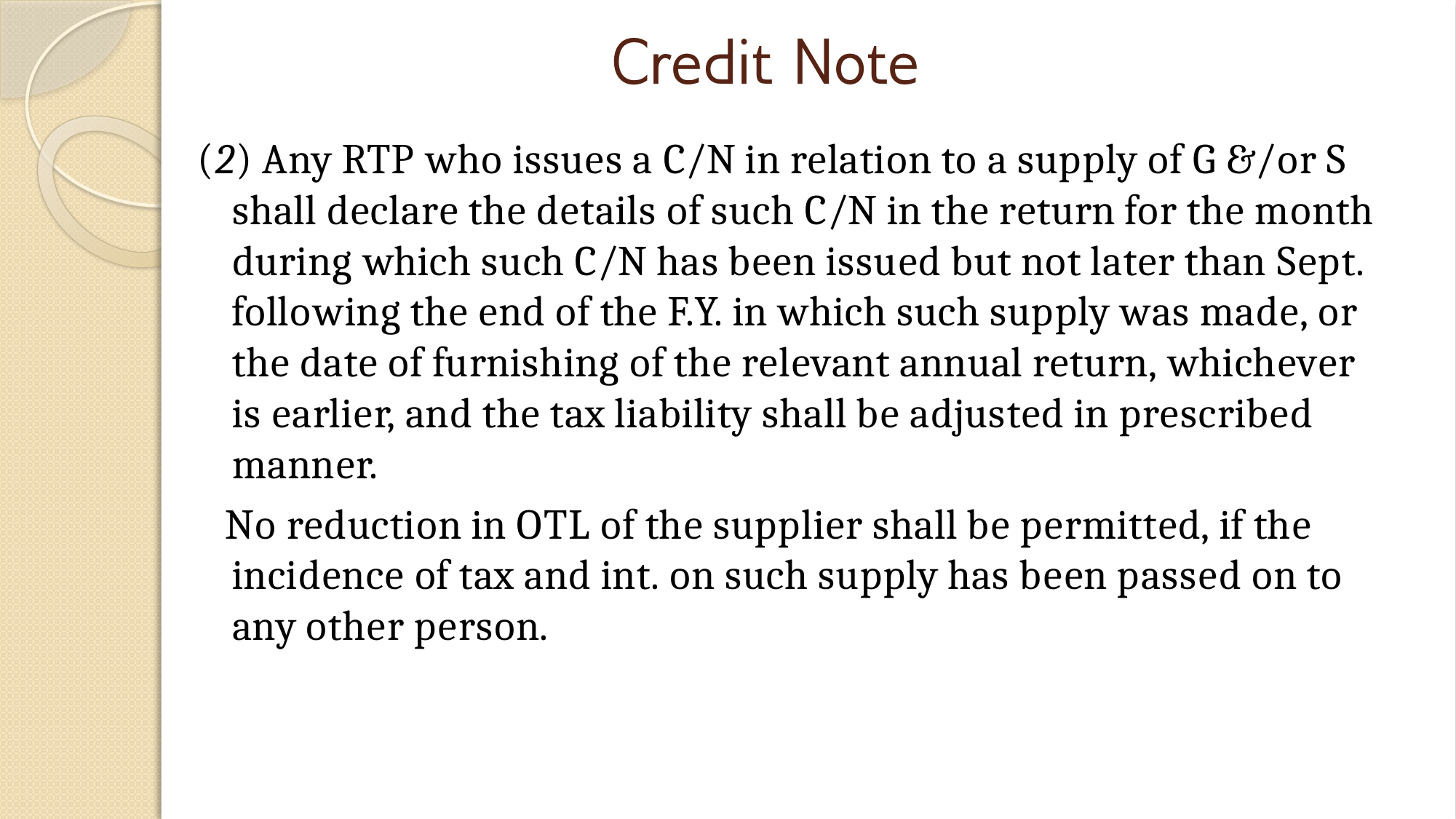

# Credit Note
(2) Any RTP who issues a C/N in relation to a supply of G &/or S shall declare the details of such C/N in the return for the month during which such C/N has been issued but not later than Sept. following the end of the F.Y. in which such supply was made, or the date of furnishing of the relevant annual return, whichever is earlier, and the tax liability shall be adjusted in prescribed manner.
   No reduction in OTL of the supplier shall be permitted, if the incidence of tax and int. on such supply has been passed on to any other person.